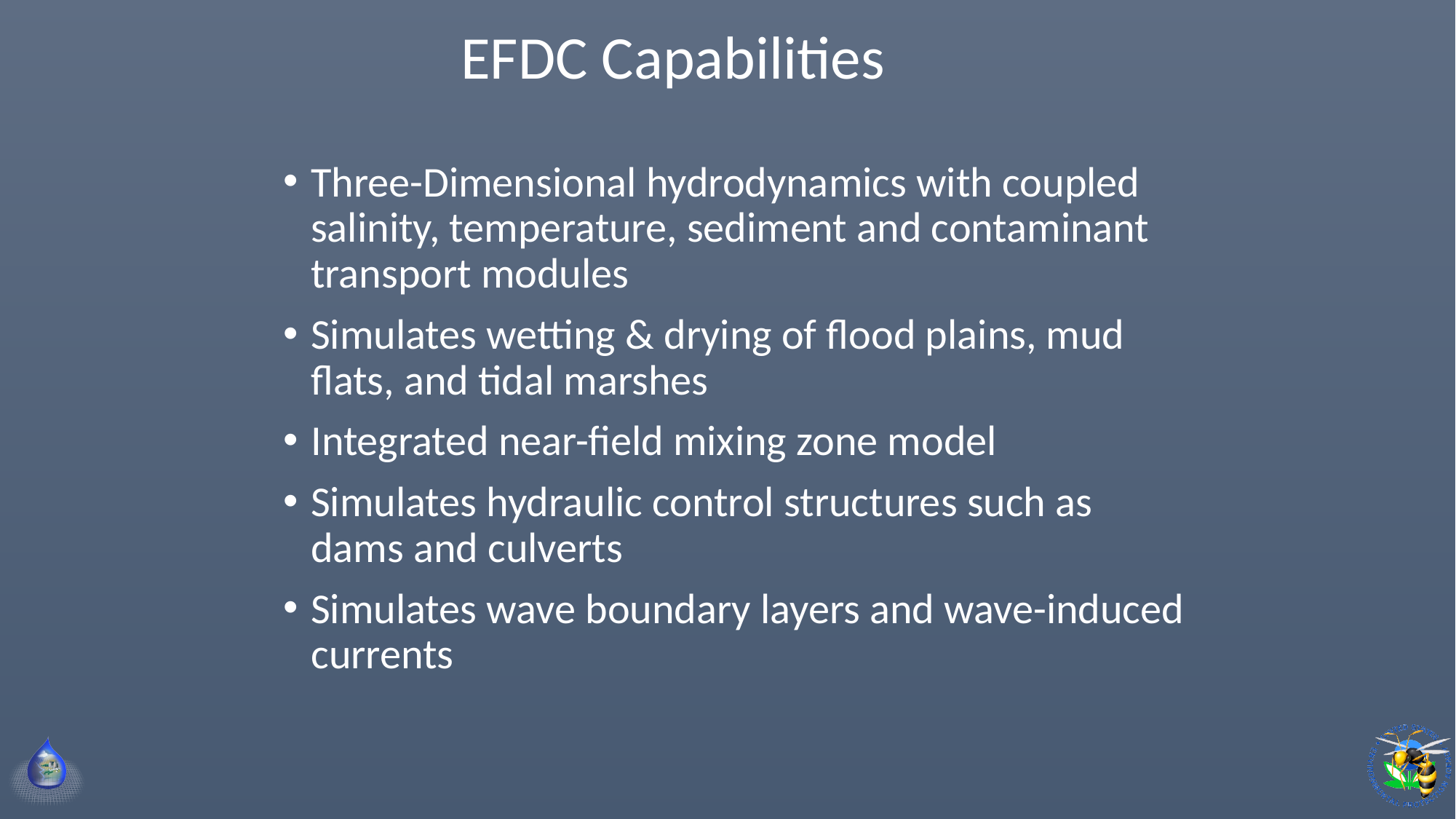

# EFDC Capabilities
Three-Dimensional hydrodynamics with coupled salinity, temperature, sediment and contaminant transport modules
Simulates wetting & drying of flood plains, mud flats, and tidal marshes
Integrated near-field mixing zone model
Simulates hydraulic control structures such as dams and culverts
Simulates wave boundary layers and wave-induced currents